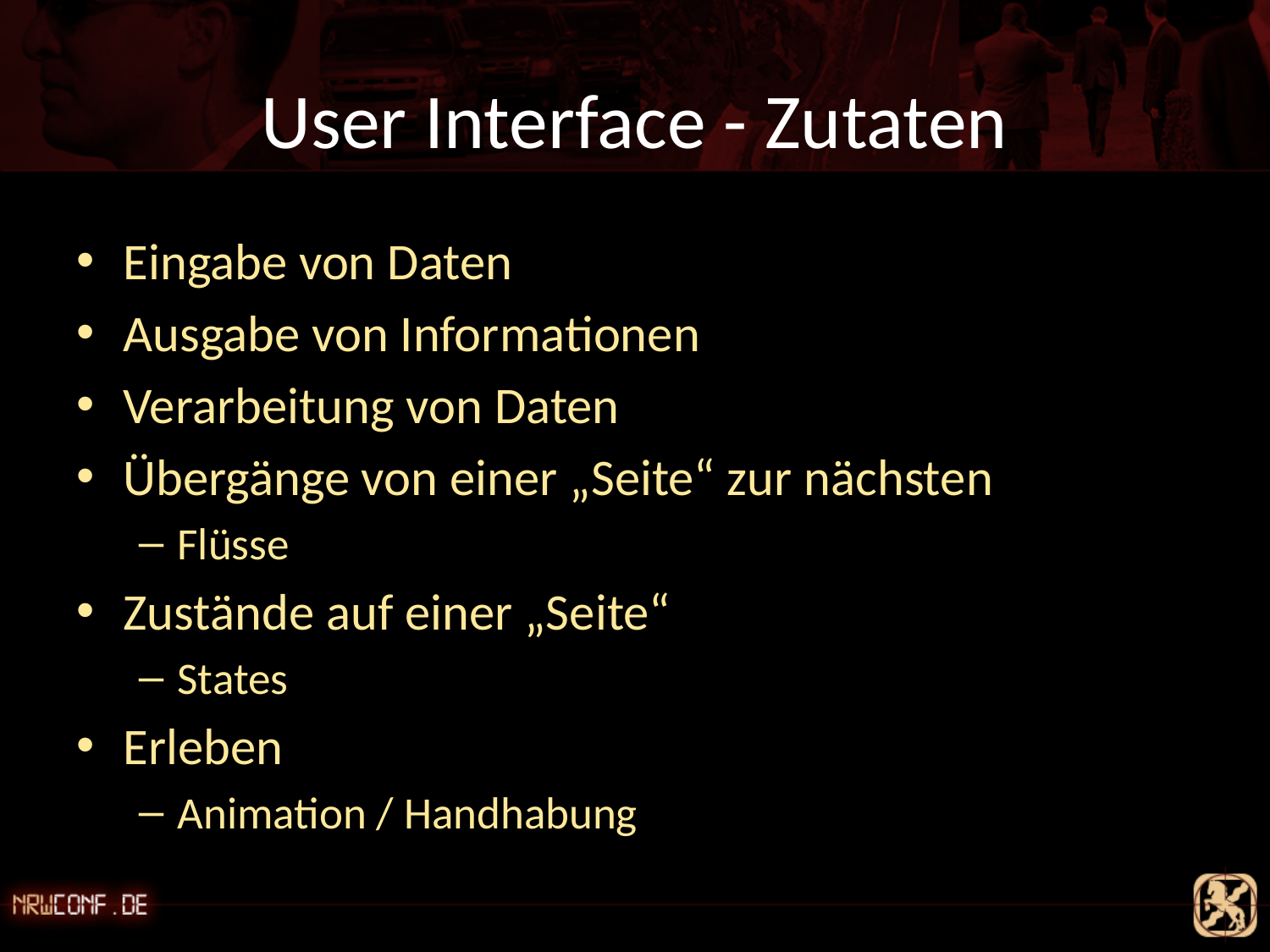

# User Interface - Zutaten
Eingabe von Daten
Ausgabe von Informationen
Verarbeitung von Daten
Übergänge von einer „Seite“ zur nächsten
Flüsse
Zustände auf einer „Seite“
States
Erleben
Animation / Handhabung